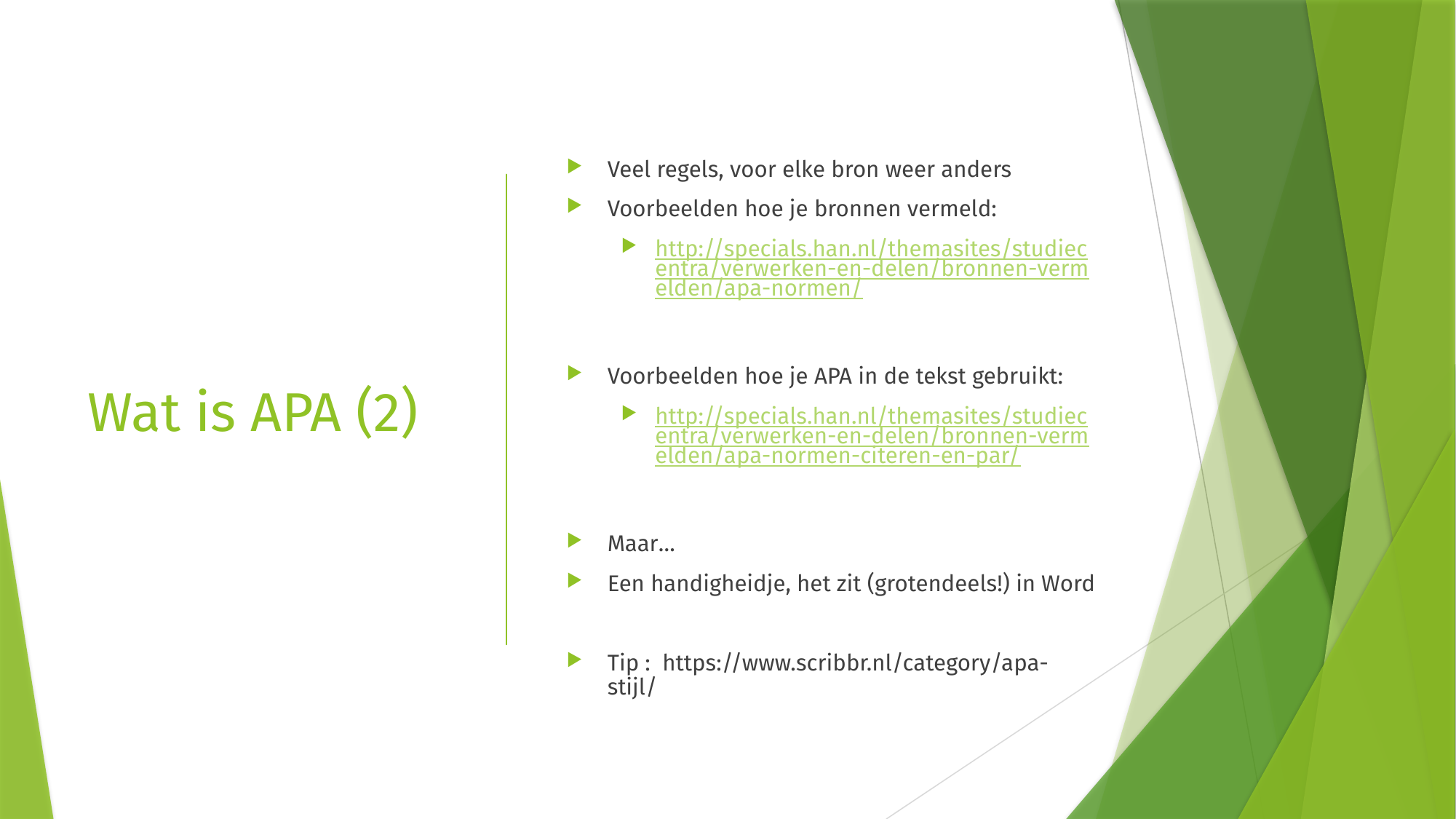

# Wat is APA (2)
Veel regels, voor elke bron weer anders
Voorbeelden hoe je bronnen vermeld:
http://specials.han.nl/themasites/studiecentra/verwerken-en-delen/bronnen-vermelden/apa-normen/

Voorbeelden hoe je APA in de tekst gebruikt:
http://specials.han.nl/themasites/studiecentra/verwerken-en-delen/bronnen-vermelden/apa-normen-citeren-en-par/

Maar…
Een handigheidje, het zit (grotendeels!) in Word

Tip :  https://www.scribbr.nl/category/apa-stijl/